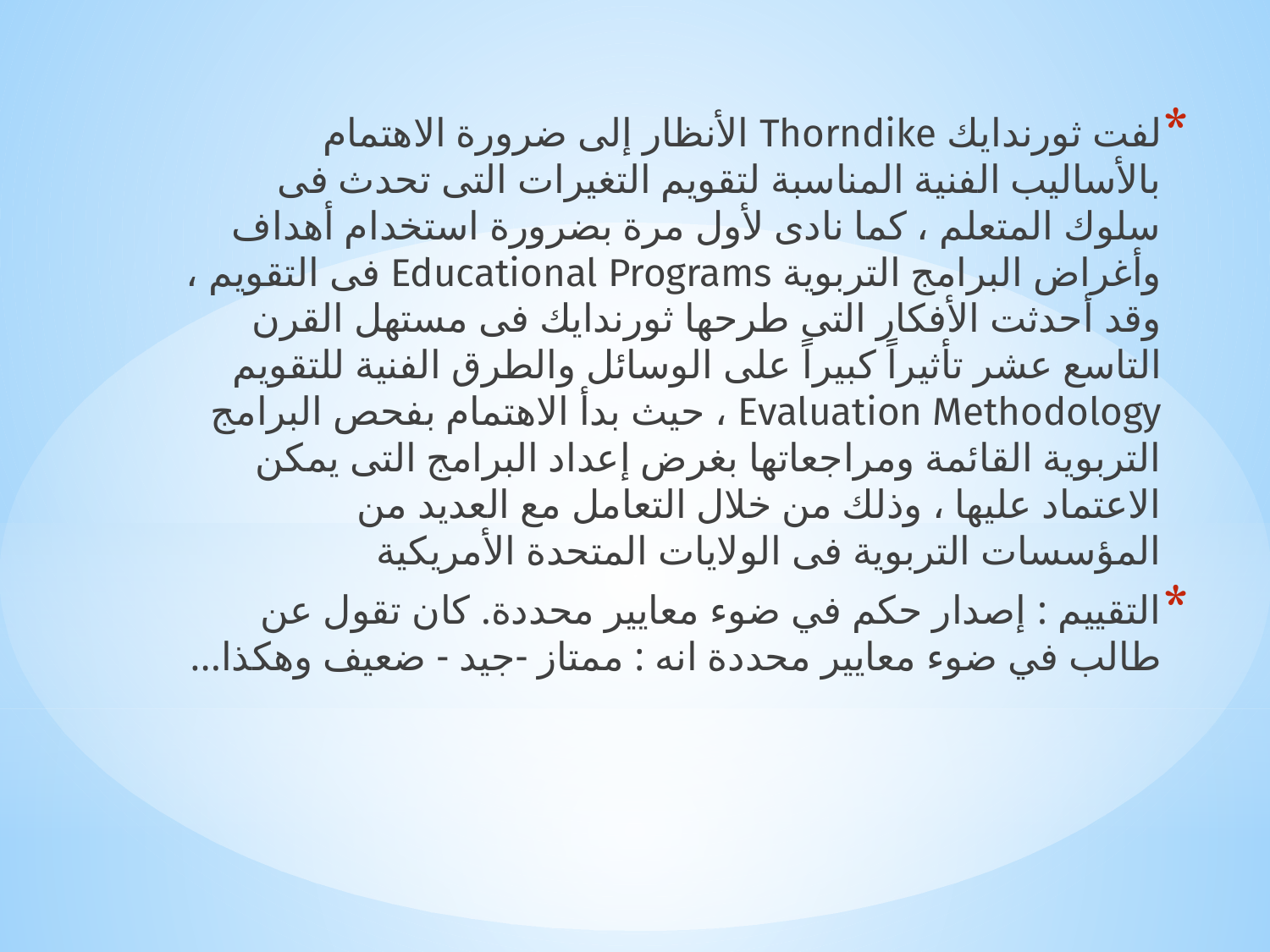

لفت ثورندايك Thorndike الأنظار إلى ضرورة الاهتمام بالأساليب الفنية المناسبة لتقويم التغيرات التى تحدث فى سلوك المتعلم ، كما نادى لأول مرة بضرورة استخدام أهداف وأغراض البرامج التربوية Educational Programs فى التقويم ، وقد أحدثت الأفكار التى طرحها ثورندايك فى مستهل القرن التاسع عشر تأثيراً كبيراً على الوسائل والطرق الفنية للتقويم Evaluation Methodology ، حيث بدأ الاهتمام بفحص البرامج التربوية القائمة ومراجعاتها بغرض إعداد البرامج التى يمكن الاعتماد عليها ، وذلك من خلال التعامل مع العديد من المؤسسات التربوية فى الولايات المتحدة الأمريكية
التقييم : إصدار حكم في ضوء معايير محددة. كان تقول عن طالب في ضوء معايير محددة انه : ممتاز -جيد - ضعيف وهكذا...